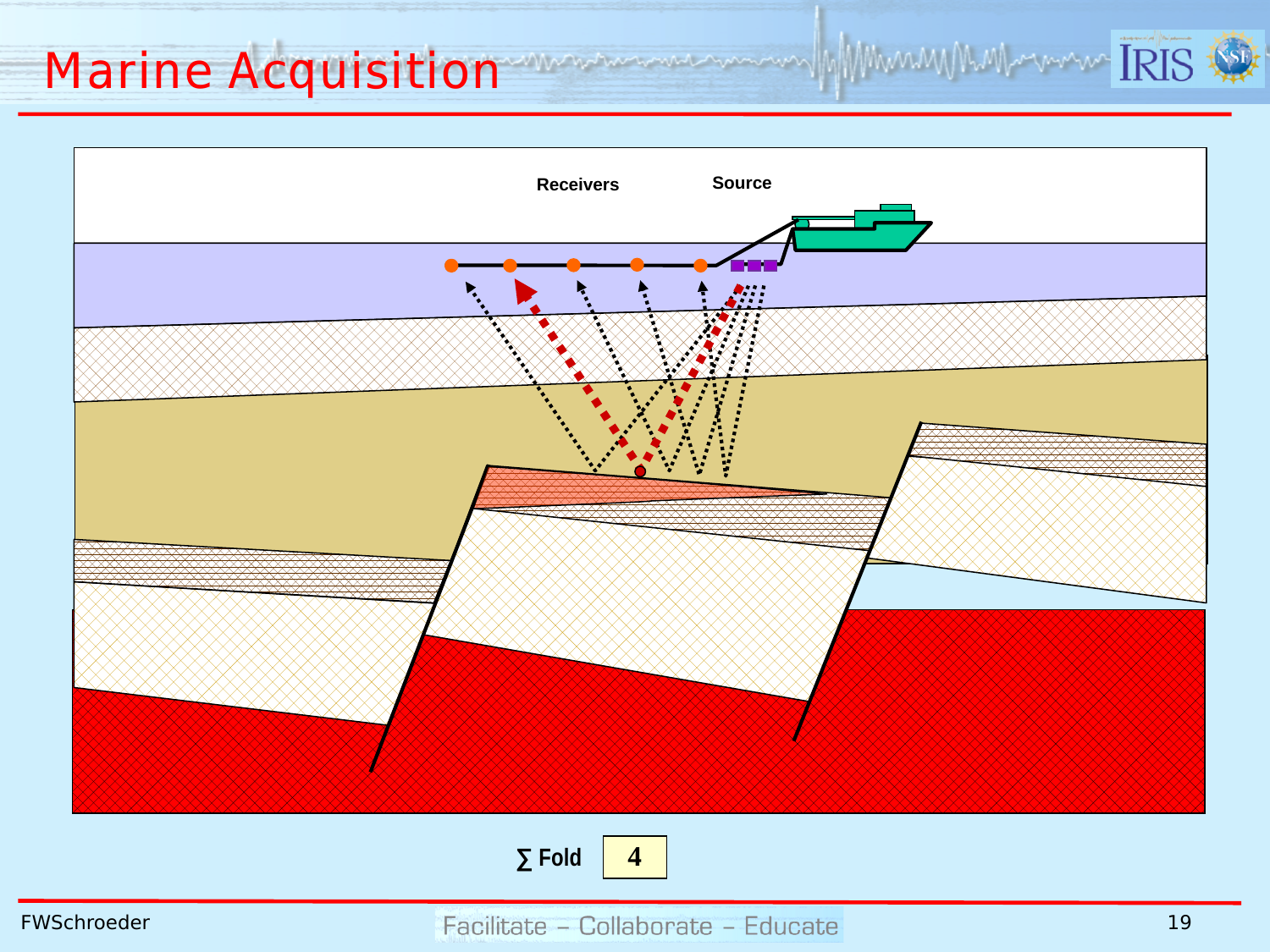

# Marine Acquisition

Source
Receivers

4
∑ Fold